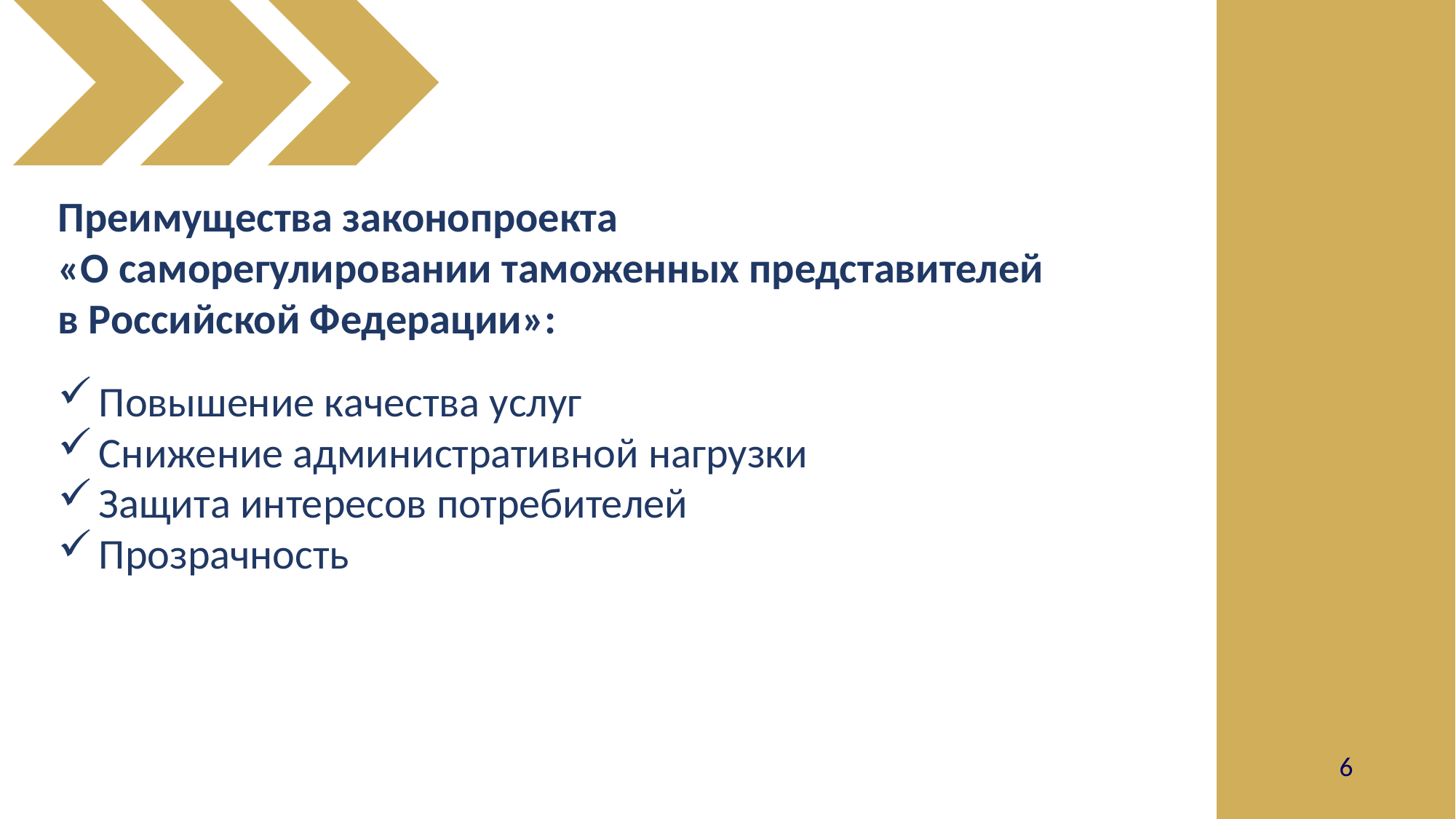

Преимущества законопроекта
«О саморегулировании таможенных представителей
в Российской Федерации»:
Повышение качества услуг
Снижение административной нагрузки
Защита интересов потребителей
Прозрачность
6